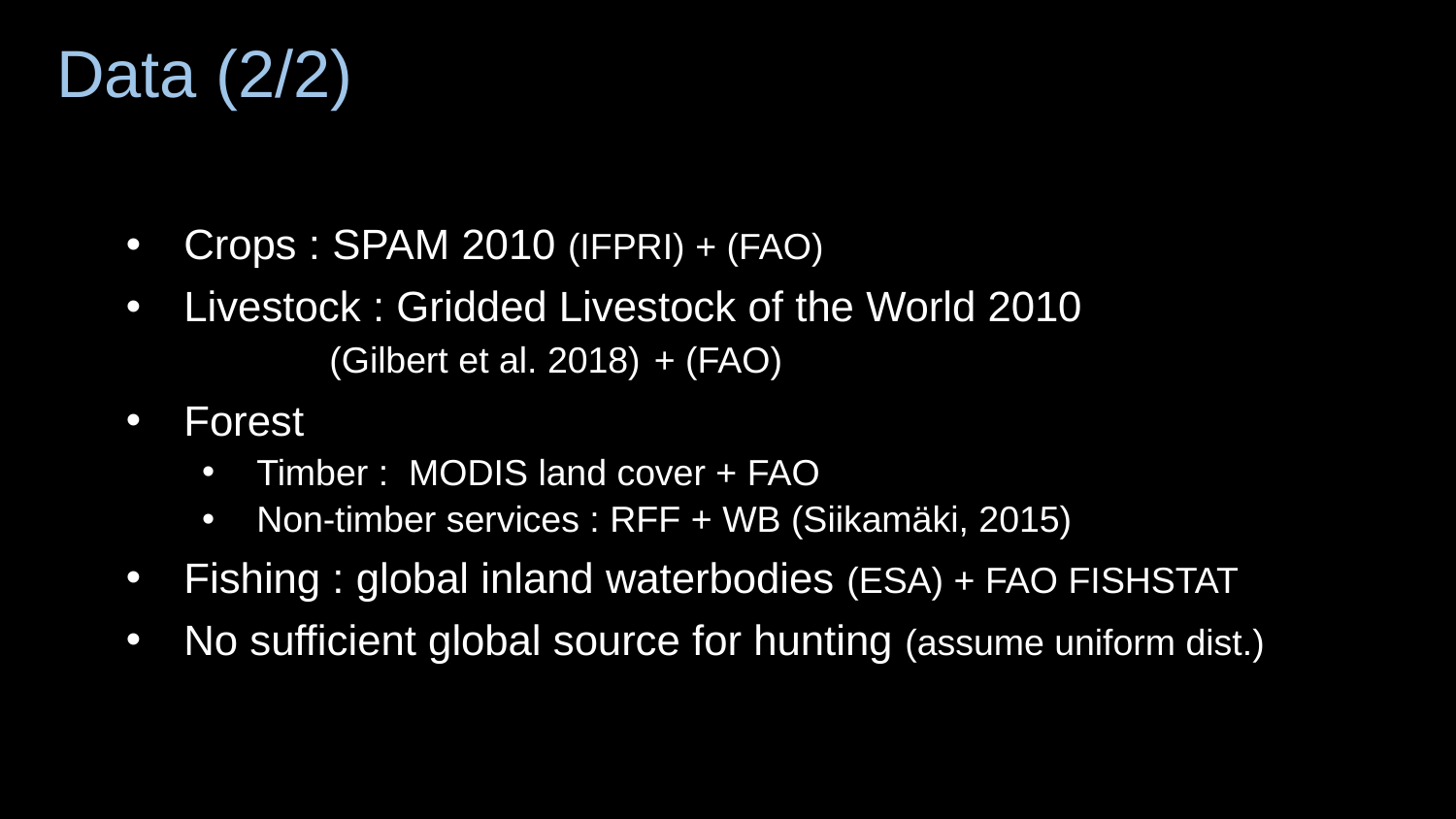

# Data (2/2)
Crops : SPAM 2010 (IFPRI) + (FAO)
Livestock : Gridded Livestock of the World 2010                       	(Gilbert et al. 2018) + (FAO)
Forest
Timber :  MODIS land cover + FAO
Non-timber services : RFF + WB (Siikamäki, 2015)
Fishing : global inland waterbodies (ESA) + FAO FISHSTAT
No sufficient global source for hunting (assume uniform dist.)